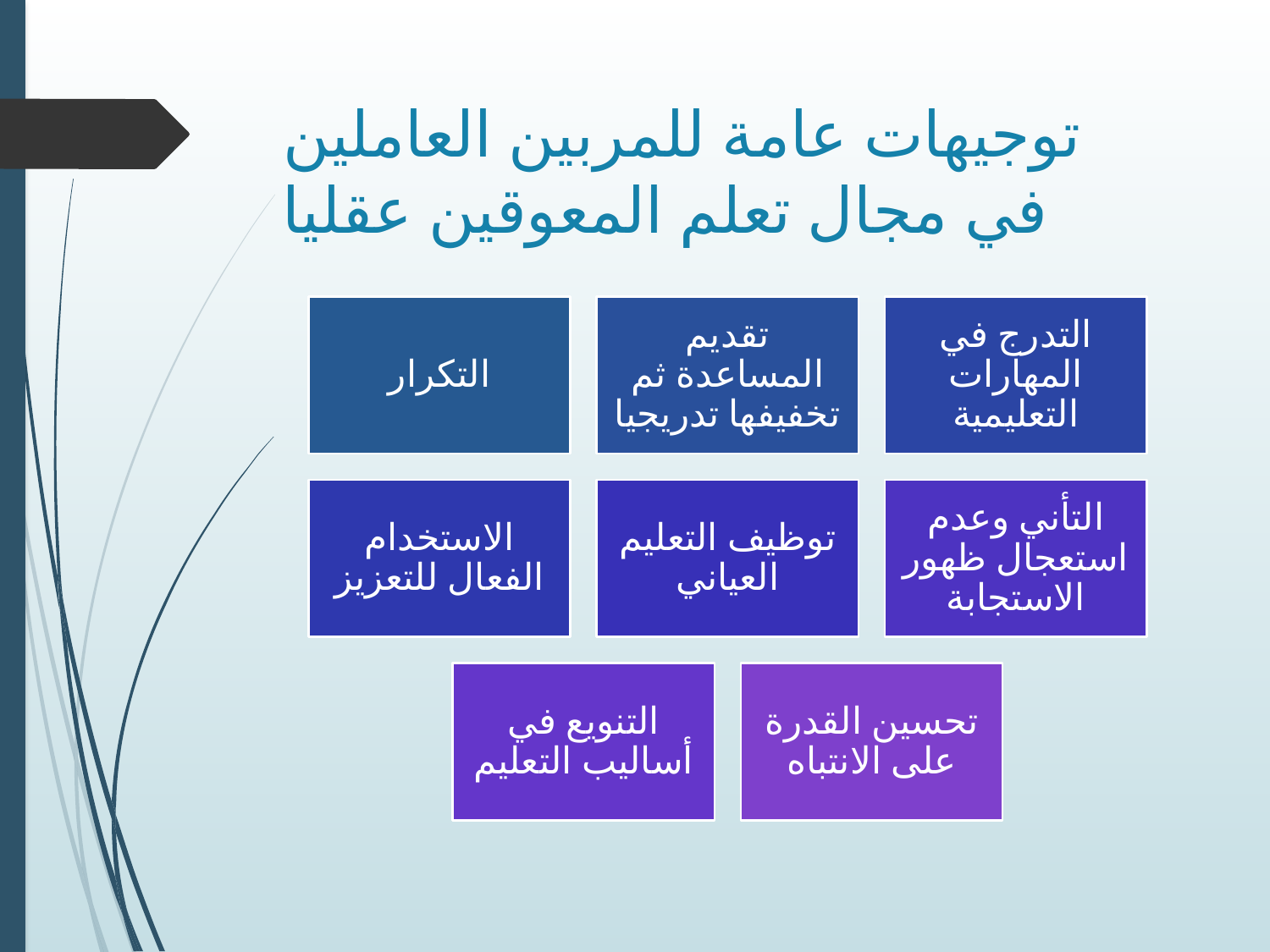

# توجيهات عامة للمربين العاملين في مجال تعلم المعوقين عقليا
التكرار
تقديم المساعدة ثم تخفيفها تدريجيا
التدرج في المهارات التعليمية
الاستخدام الفعال للتعزيز
توظيف التعليم العياني
التأني وعدم استعجال ظهور الاستجابة
التنويع في أساليب التعليم
تحسين القدرة على الانتباه